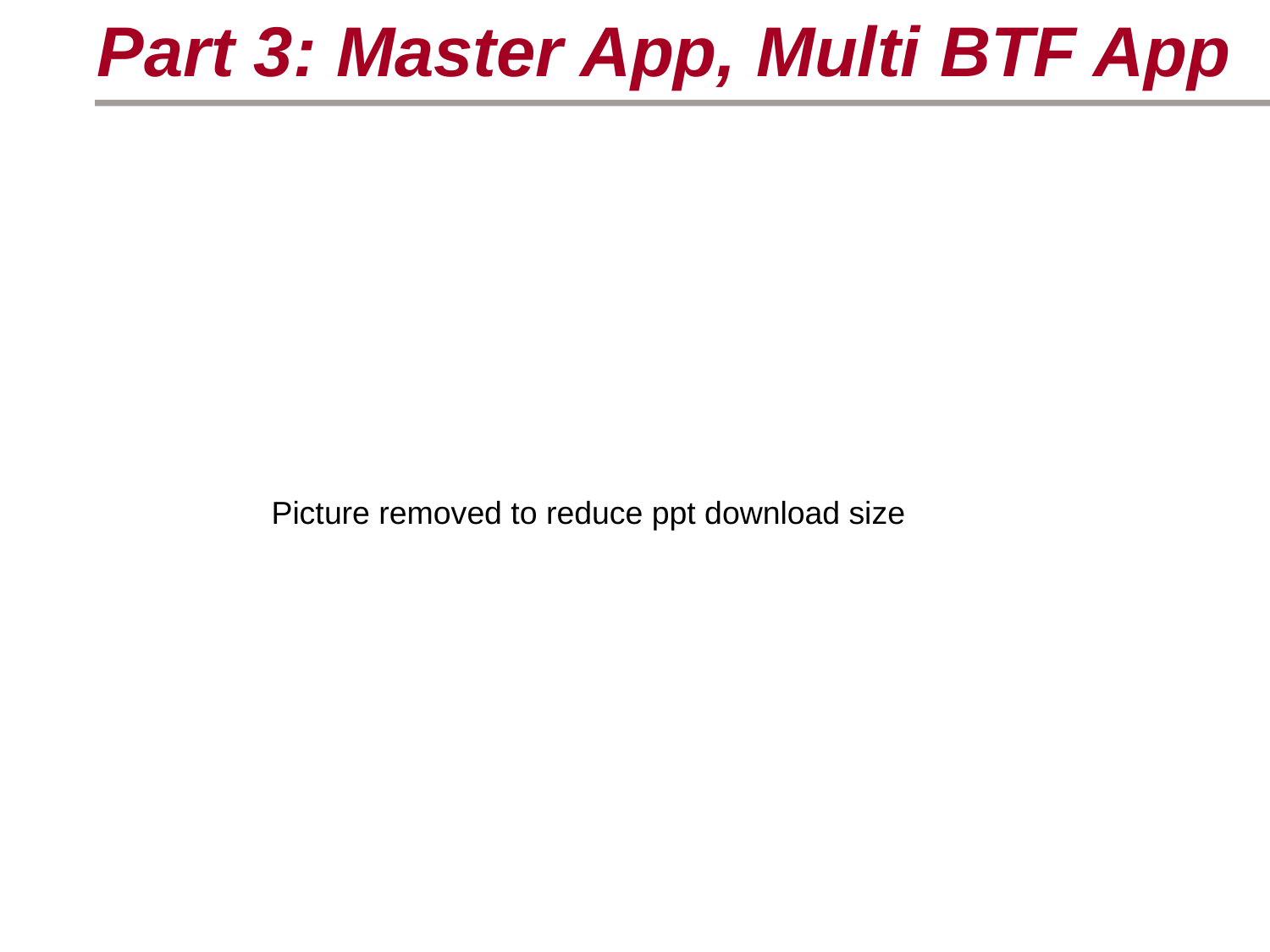

Part 3: Master App, Multi BTF App

Picture removed to reduce ppt download size